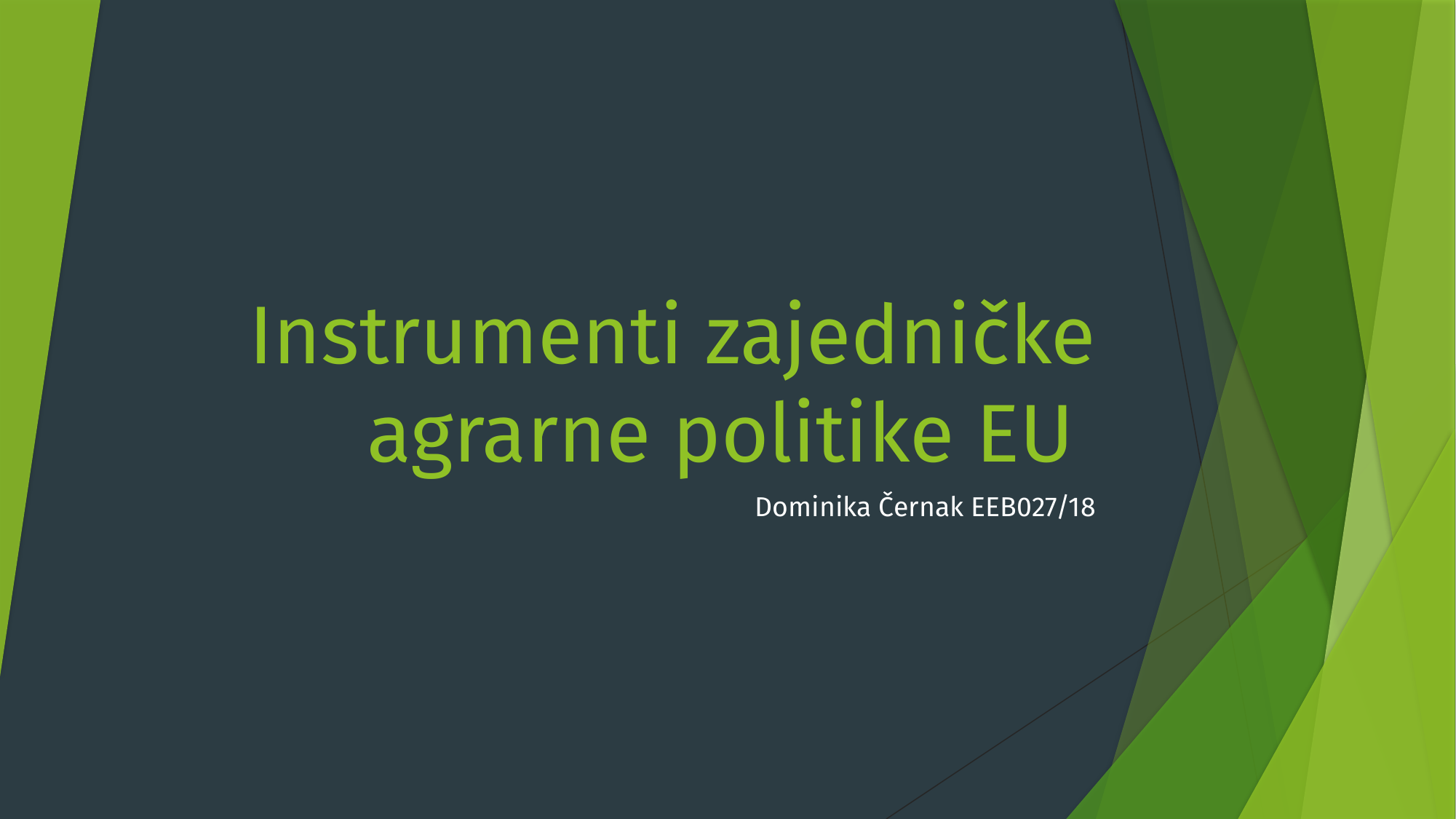

# Instrumenti zajedničke agrarne politike EU
Dominika Černak EEB027/18